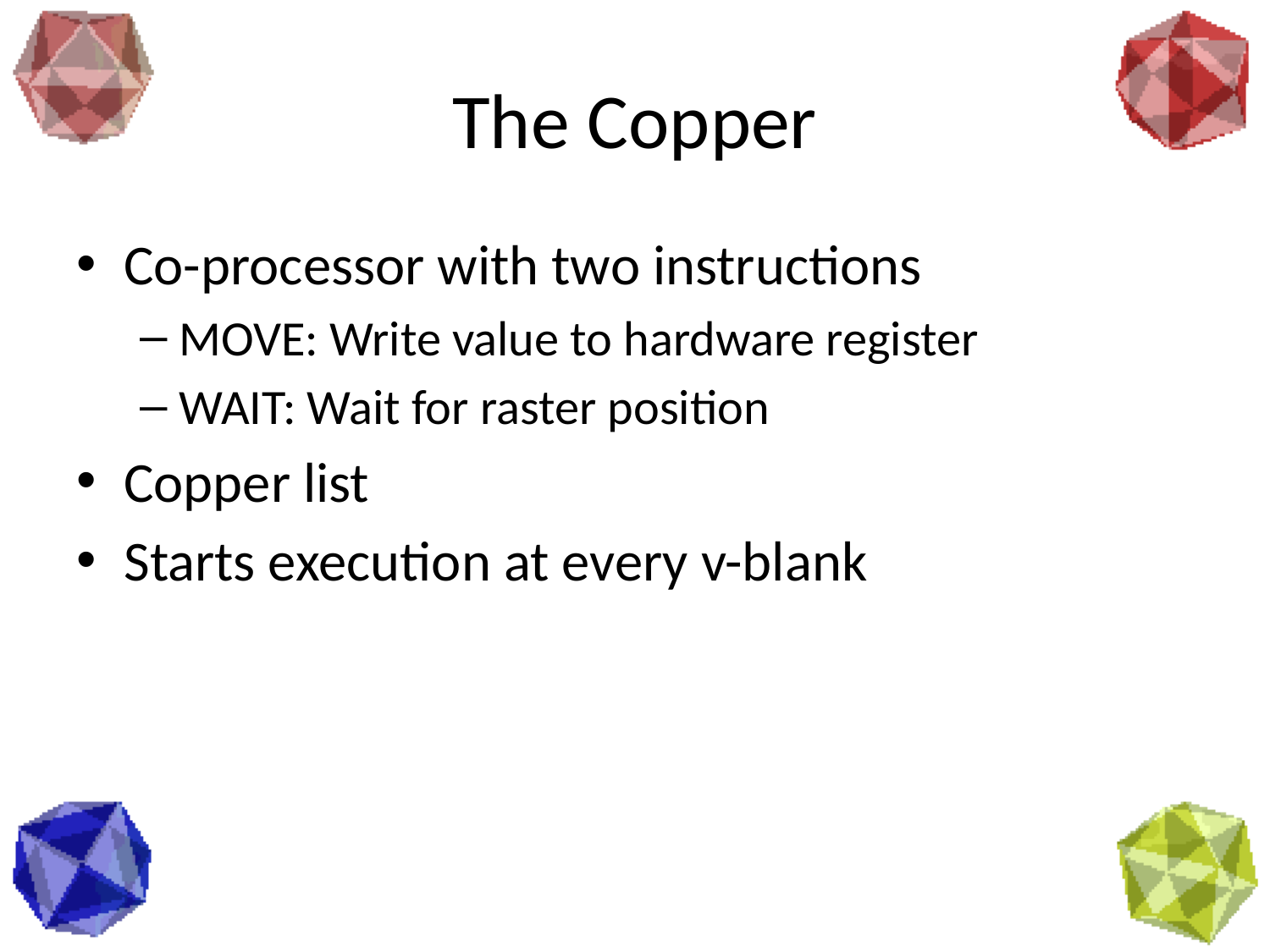

# The Copper
Co-processor with two instructions
MOVE: Write value to hardware register
WAIT: Wait for raster position
Copper list
Starts execution at every v-blank